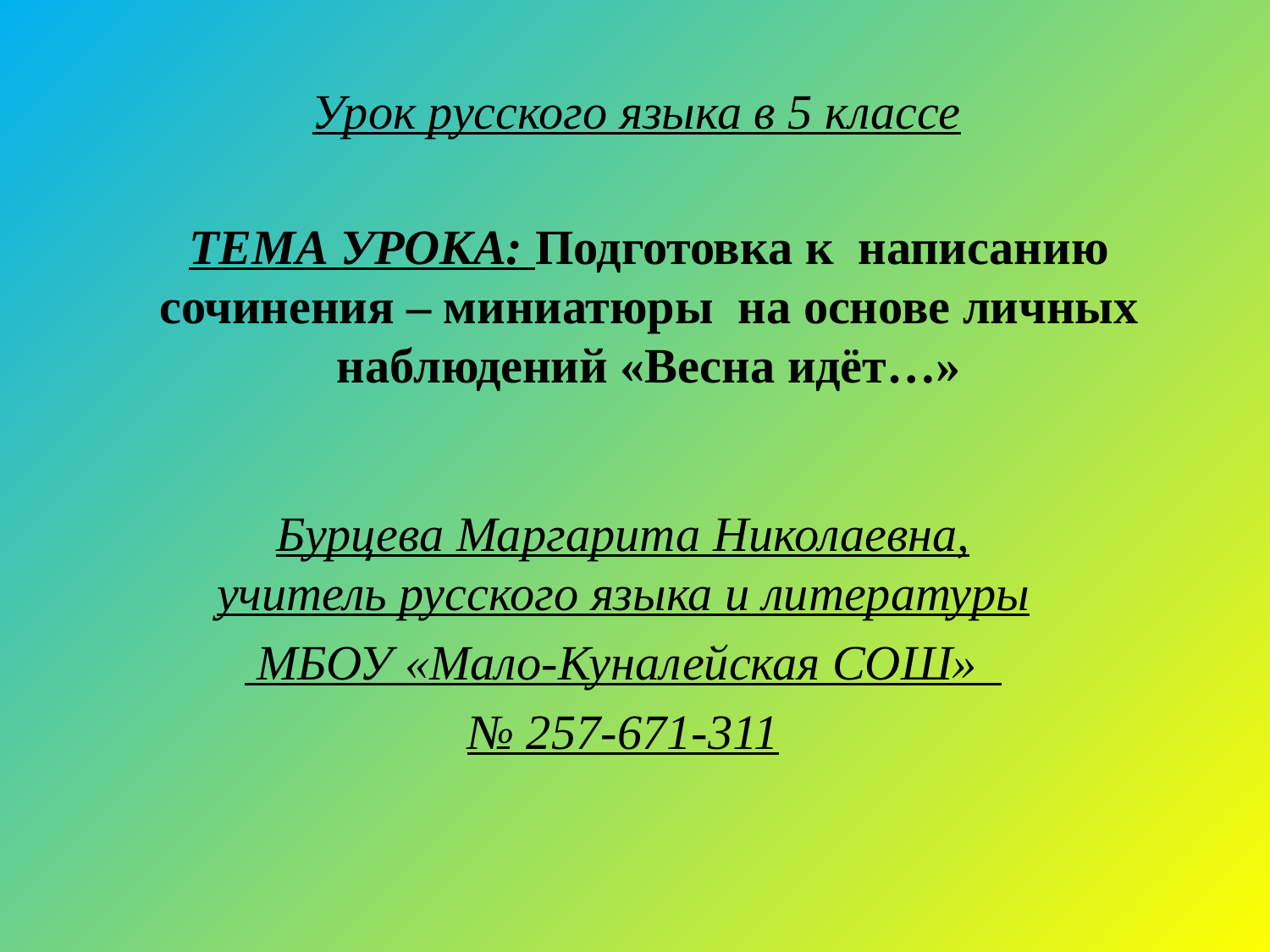

# Урок русского языка в 5 классе ТЕМА УРОКА: Подготовка к  написанию сочинения – миниатюры  на основе личных наблюдений «Весна идёт…»
Бурцева Маргарита Николаевна, учитель русского языка и литературы
 МБОУ «Мало-Куналейская СОШ»
№ 257-671-311